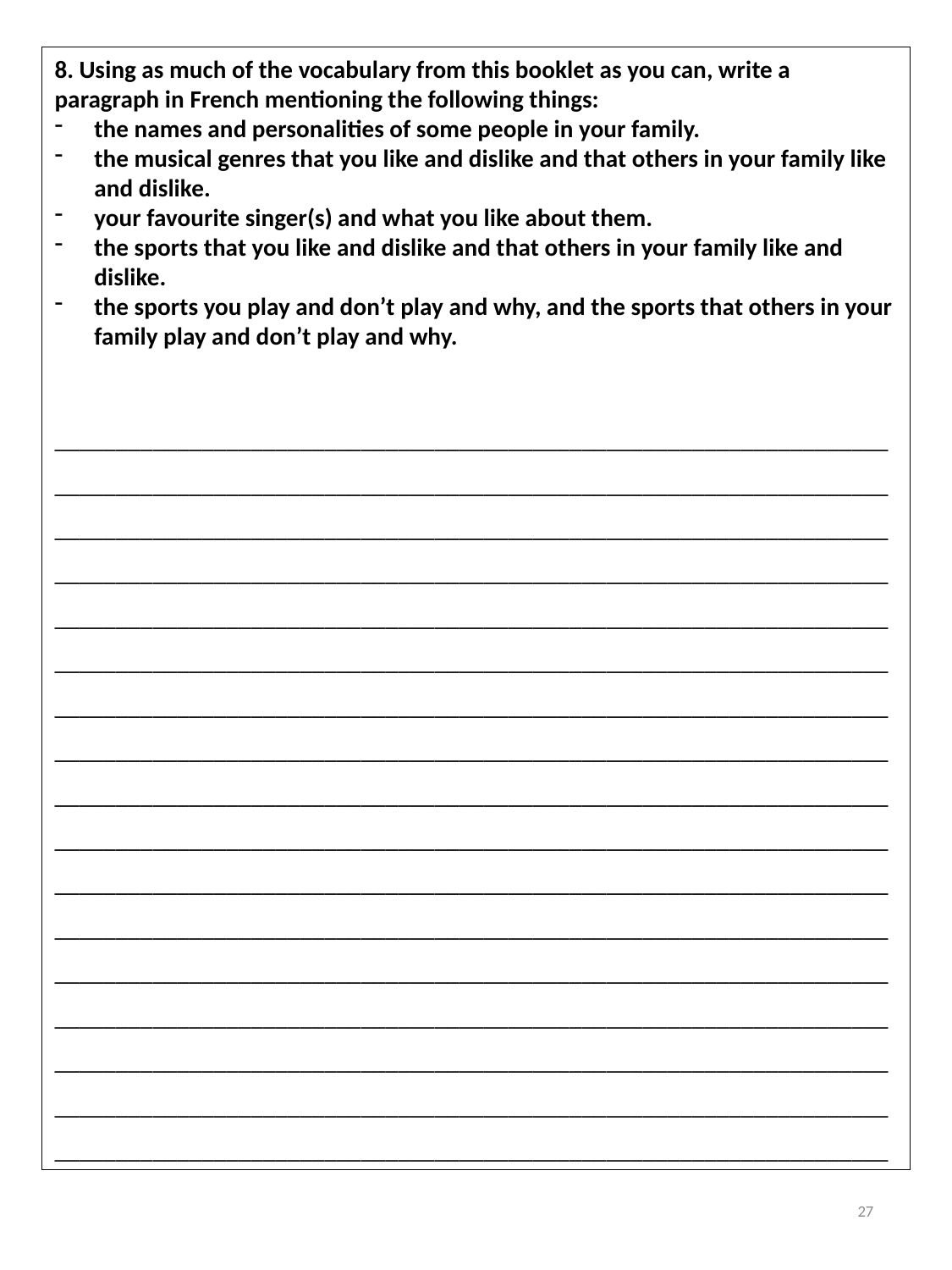

8. Using as much of the vocabulary from this booklet as you can, write a paragraph in French mentioning the following things:
the names and personalities of some people in your family.
the musical genres that you like and dislike and that others in your family like and dislike.
your favourite singer(s) and what you like about them.
the sports that you like and dislike and that others in your family like and dislike.
the sports you play and don’t play and why, and the sports that others in your family play and don’t play and why.

____________________________________________________________________________________________________________________________________________________________________________________________________________
________________________________________________________________________________________________________________________________________________________________________________________________________________________________________________________________________________________________________________________________________________________________________________________________________________________
____________________________________________________________________________________________________________________________________________________________________________________________________________
____________________________________________________________________________________________________________________________________________________________________________________________________________________________________________________________________________________________________________________________________________________
27